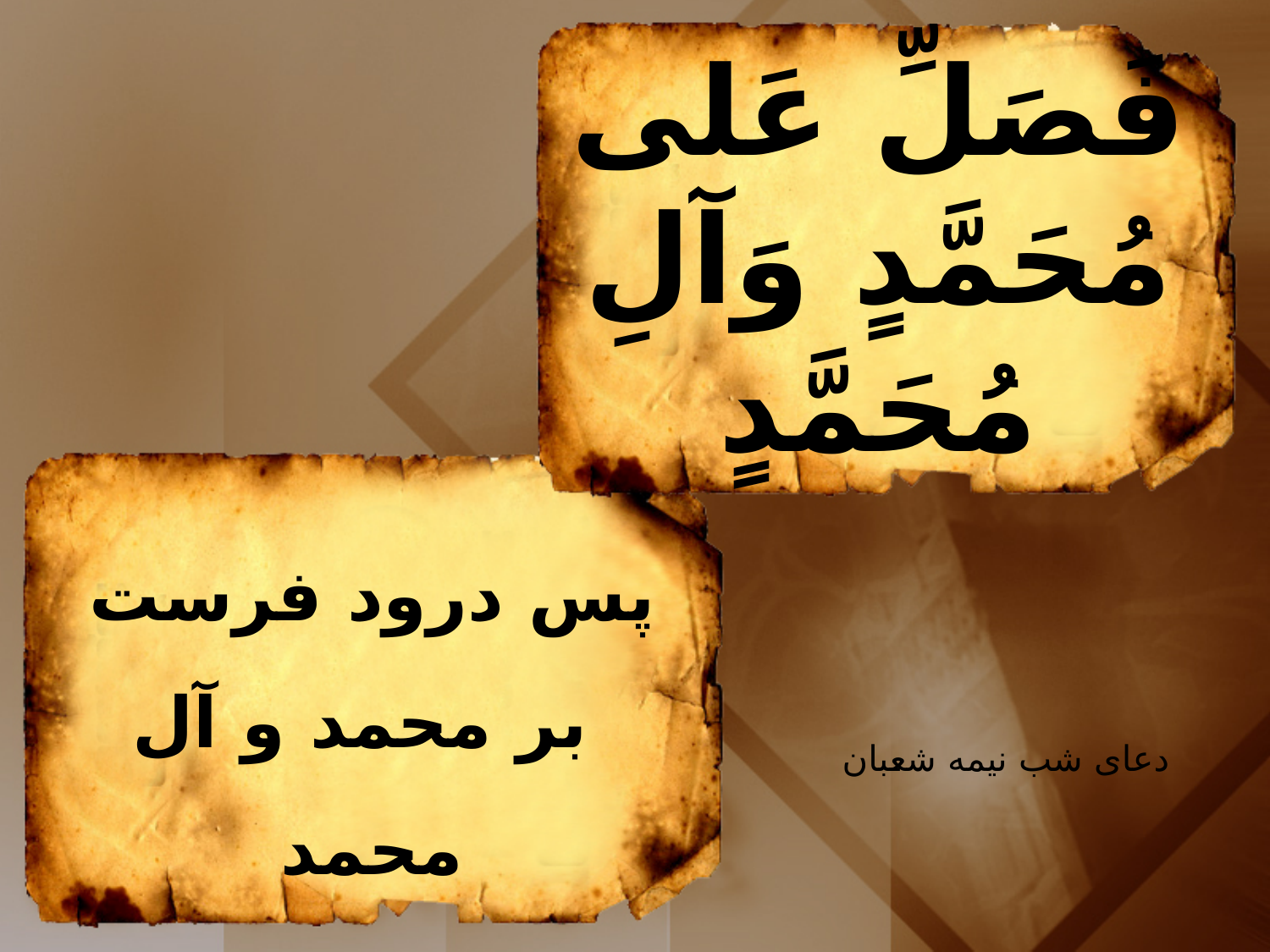

فَصَلِّ عَلى
مُحَمَّدٍ وَآلِ مُحَمَّدٍ
پس درود فرست
بر محمد و آل محمد